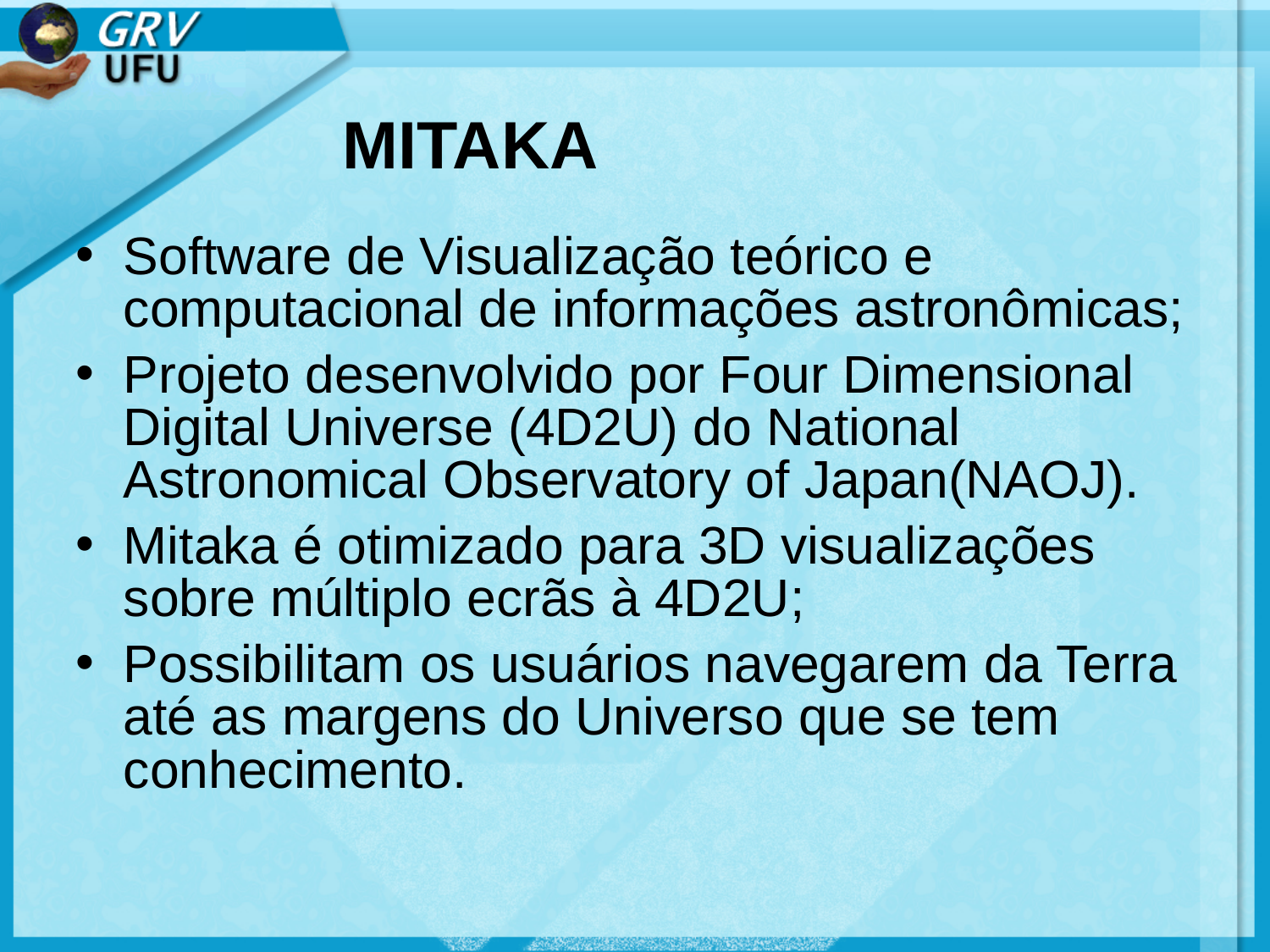

# MITAKA
Software de Visualização teórico e computacional de informações astronômicas;
Projeto desenvolvido por Four Dimensional Digital Universe (4D2U) do National Astronomical Observatory of Japan(NAOJ).
Mitaka é otimizado para 3D visualizações sobre múltiplo ecrãs à 4D2U;
Possibilitam os usuários navegarem da Terra até as margens do Universo que se tem conhecimento.